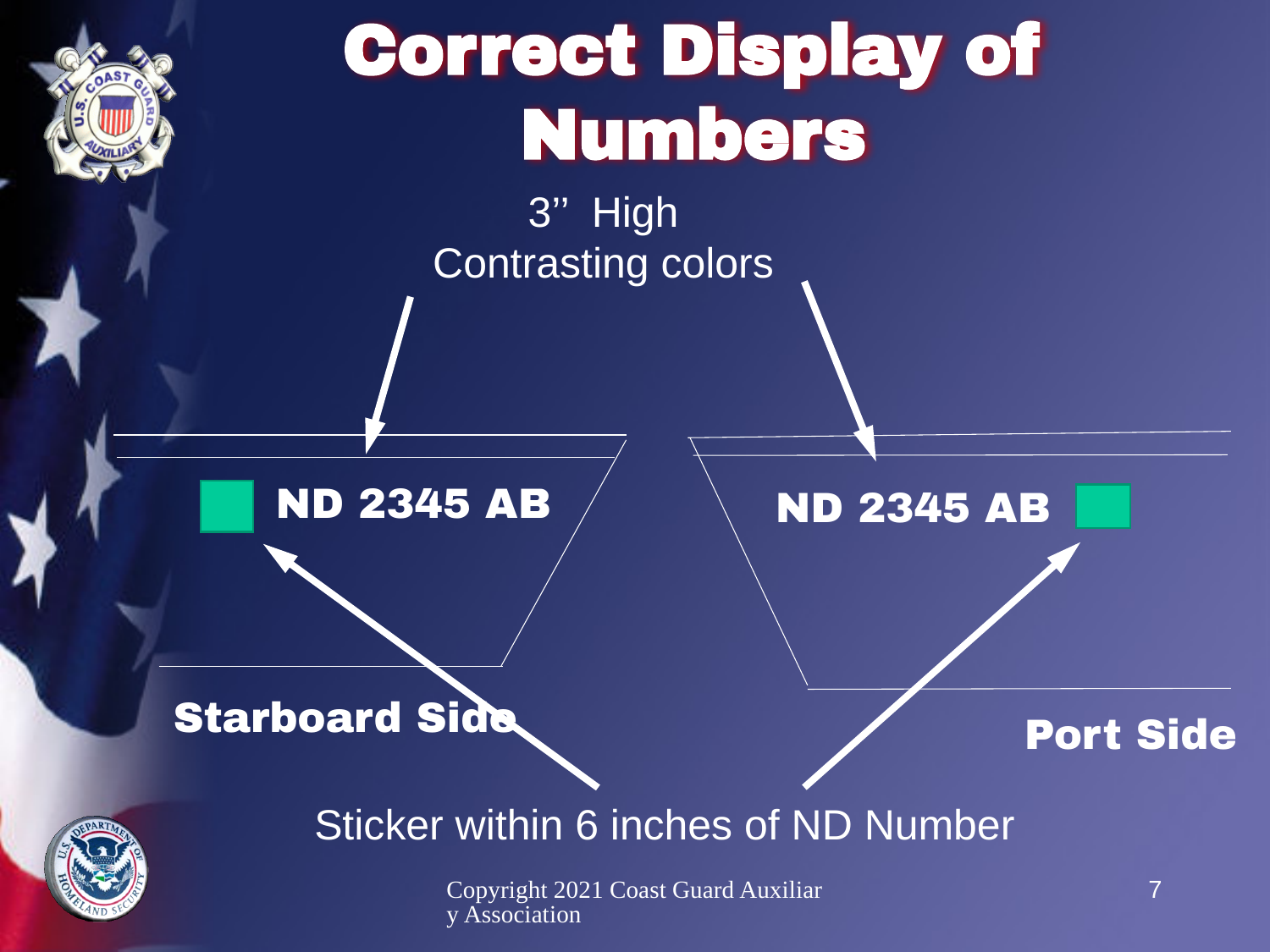

Correct Display of Numbers
3’’  High
Contrasting colors
ND 2345 AB
ND 2345 AB

Starboard Side
Port Side
Sticker within 6 inches of ND Number
Copyright 2021 Coast Guard Auxiliary Association
7